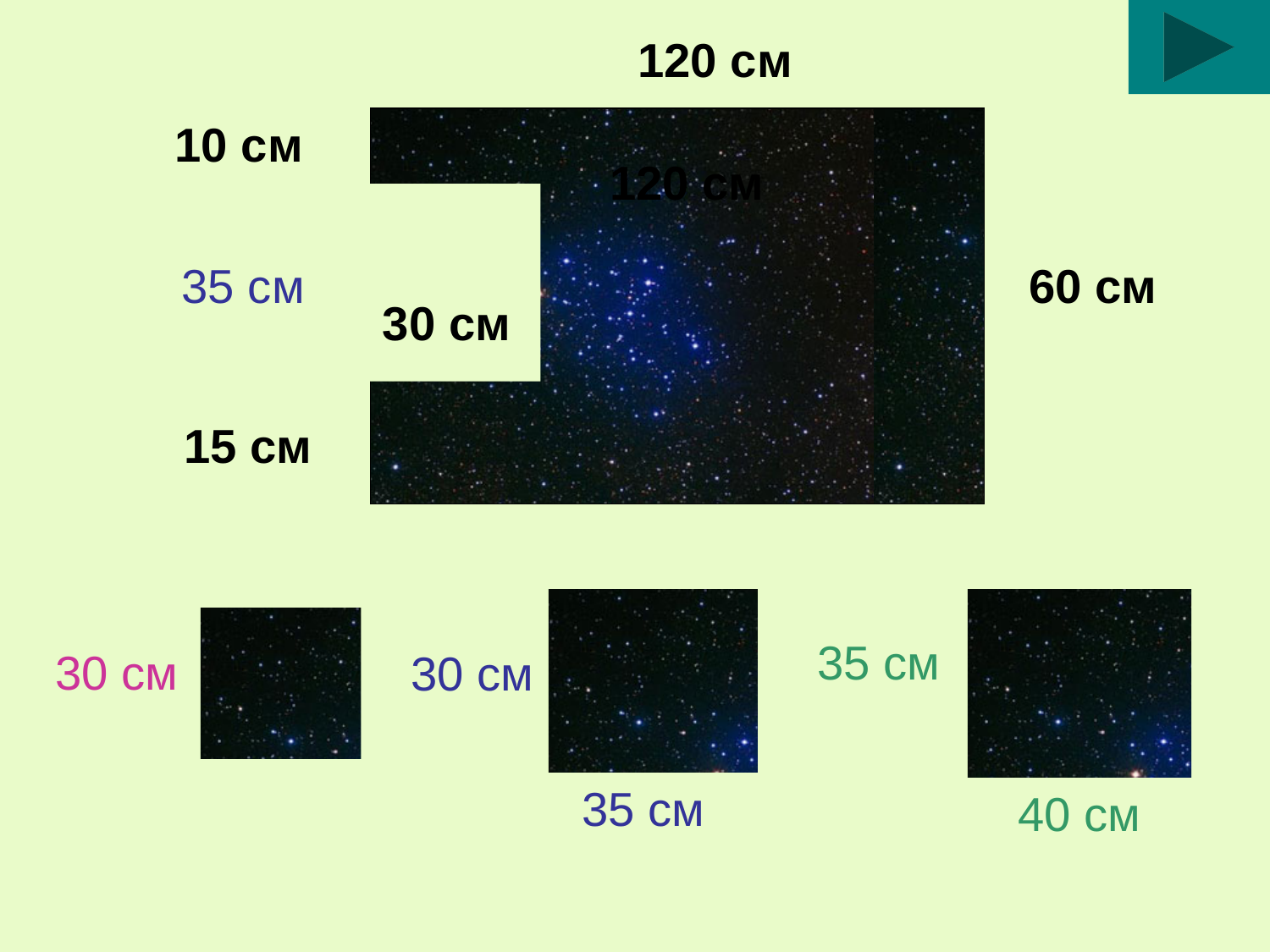

120 см
10 см

120 см

35 см
60 см
30 см
15 см

30 см
35 см

35 см
40 см

30 см